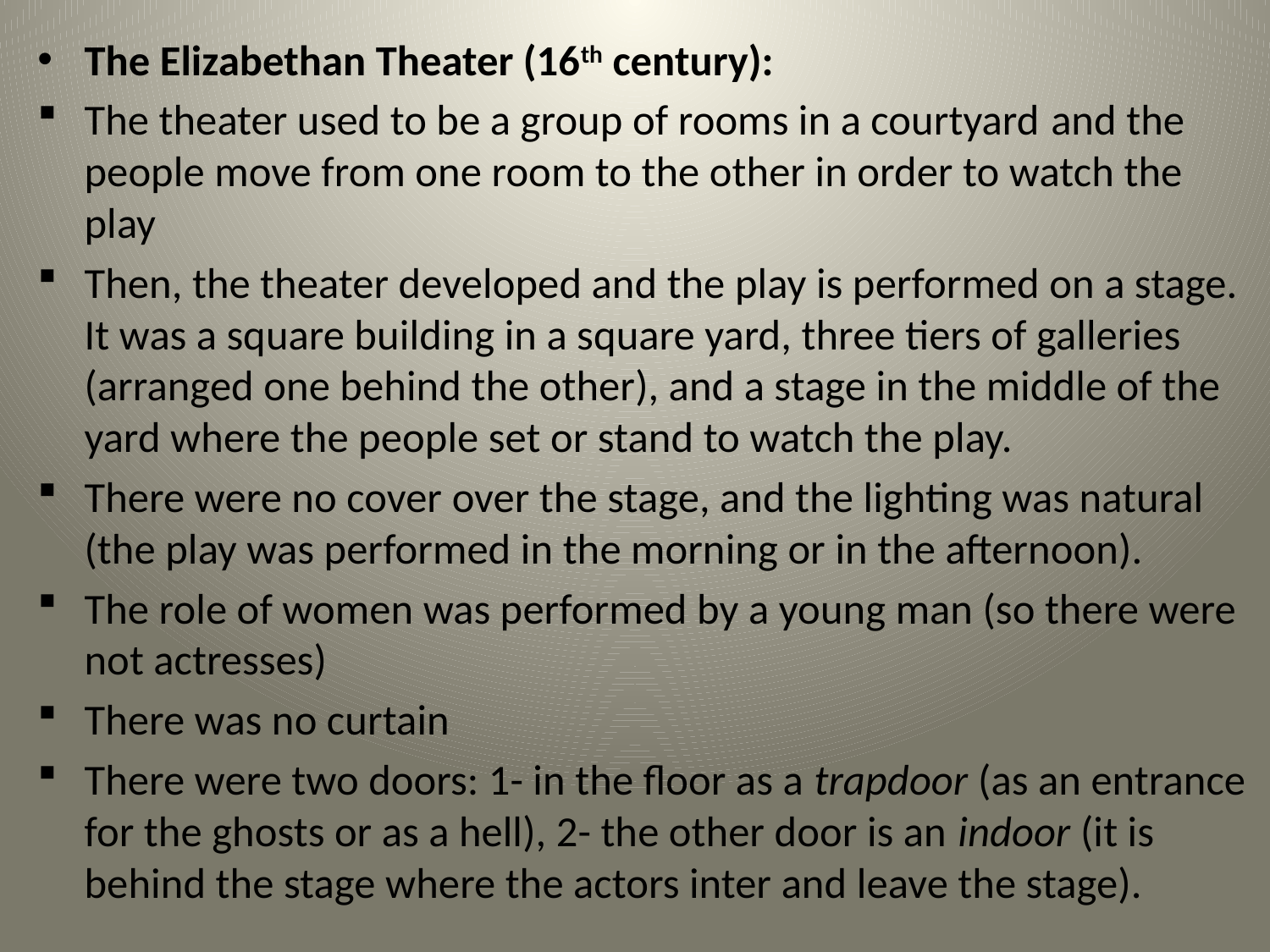

The Elizabethan Theater (16th century):
The theater used to be a group of rooms in a courtyard and the people move from one room to the other in order to watch the play
Then, the theater developed and the play is performed on a stage. It was a square building in a square yard, three tiers of galleries (arranged one behind the other), and a stage in the middle of the yard where the people set or stand to watch the play.
There were no cover over the stage, and the lighting was natural (the play was performed in the morning or in the afternoon).
The role of women was performed by a young man (so there were not actresses)
There was no curtain
There were two doors: 1- in the floor as a trapdoor (as an entrance for the ghosts or as a hell), 2- the other door is an indoor (it is behind the stage where the actors inter and leave the stage).